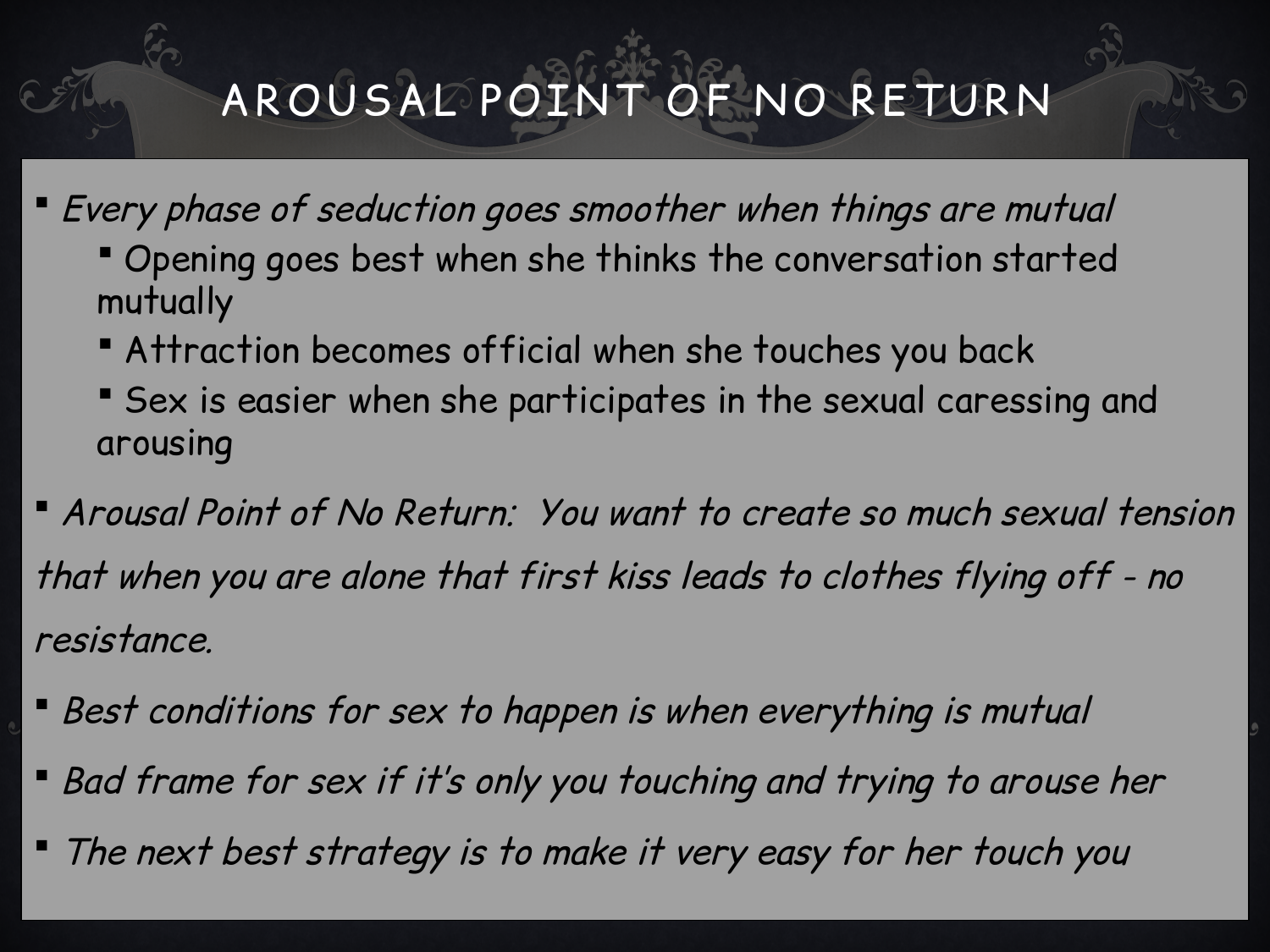

# Arousal Point of No Return
 Every phase of seduction goes smoother when things are mutual
 Opening goes best when she thinks the conversation started mutually
 Attraction becomes official when she touches you back
 Sex is easier when she participates in the sexual caressing and arousing
 Arousal Point of No Return:  You want to create so much sexual tension that when you are alone that first kiss leads to clothes flying off - no resistance.
 Best conditions for sex to happen is when everything is mutual
 Bad frame for sex if it’s only you touching and trying to arouse her
 The next best strategy is to make it very easy for her touch you